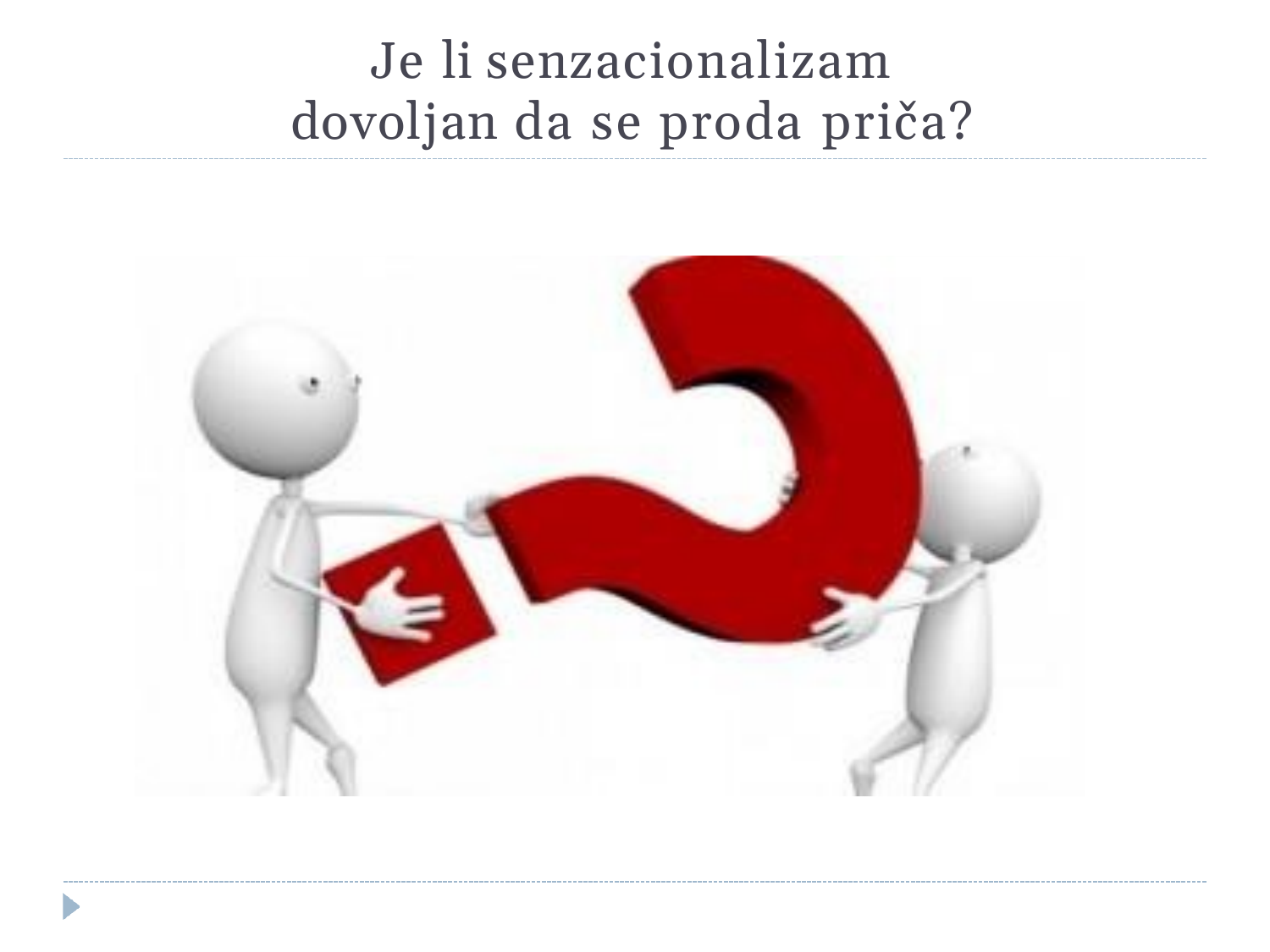

# Je li senzacionalizam  dovoljan da se proda priča?